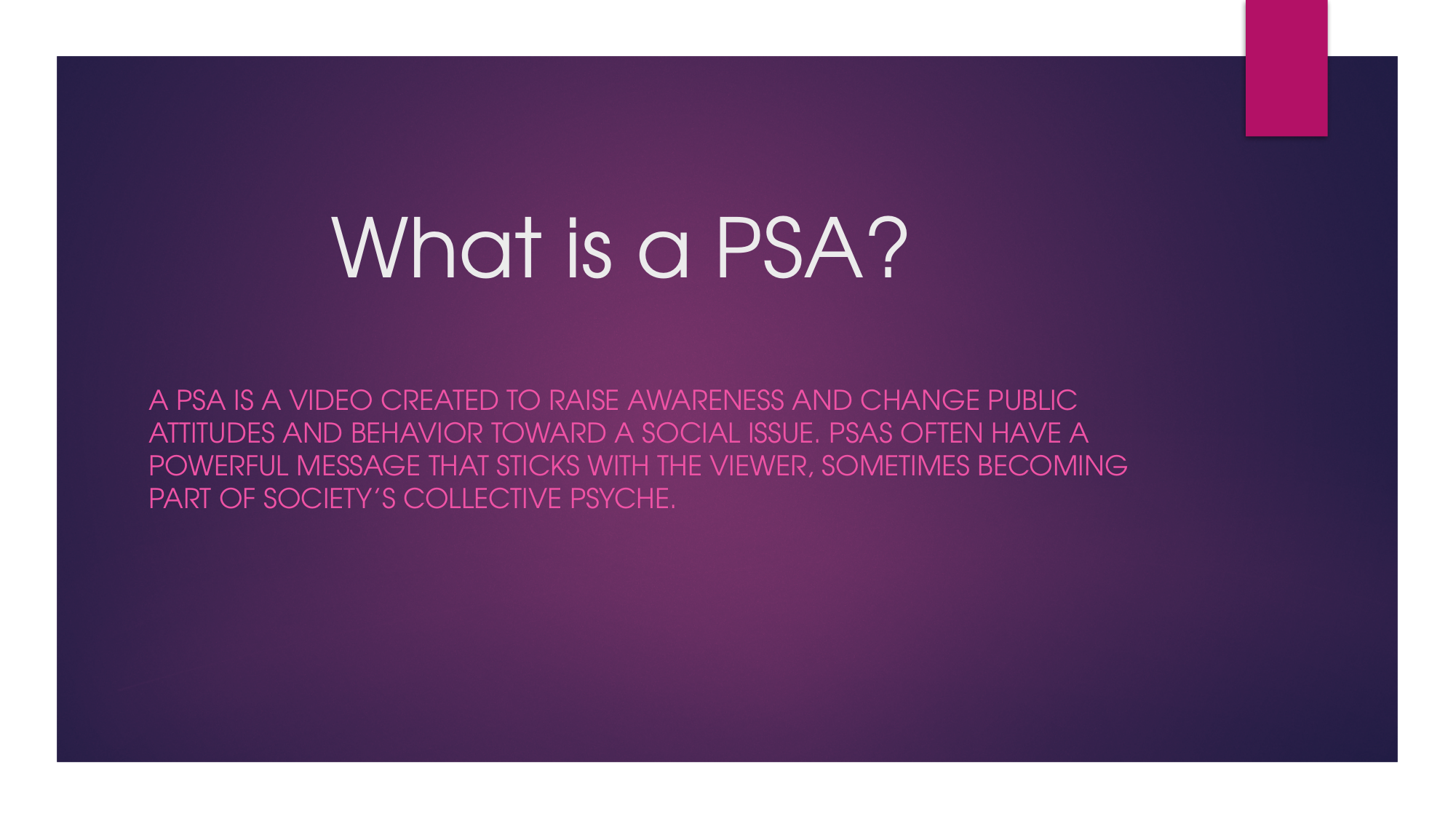

# What is a PSA?
A PSA is a video created to raise awareness and change public attitudes and behavior toward a social issue. PSAs often have a powerful message that sticks with the viewer, sometimes becoming part of society’s collective psyche.